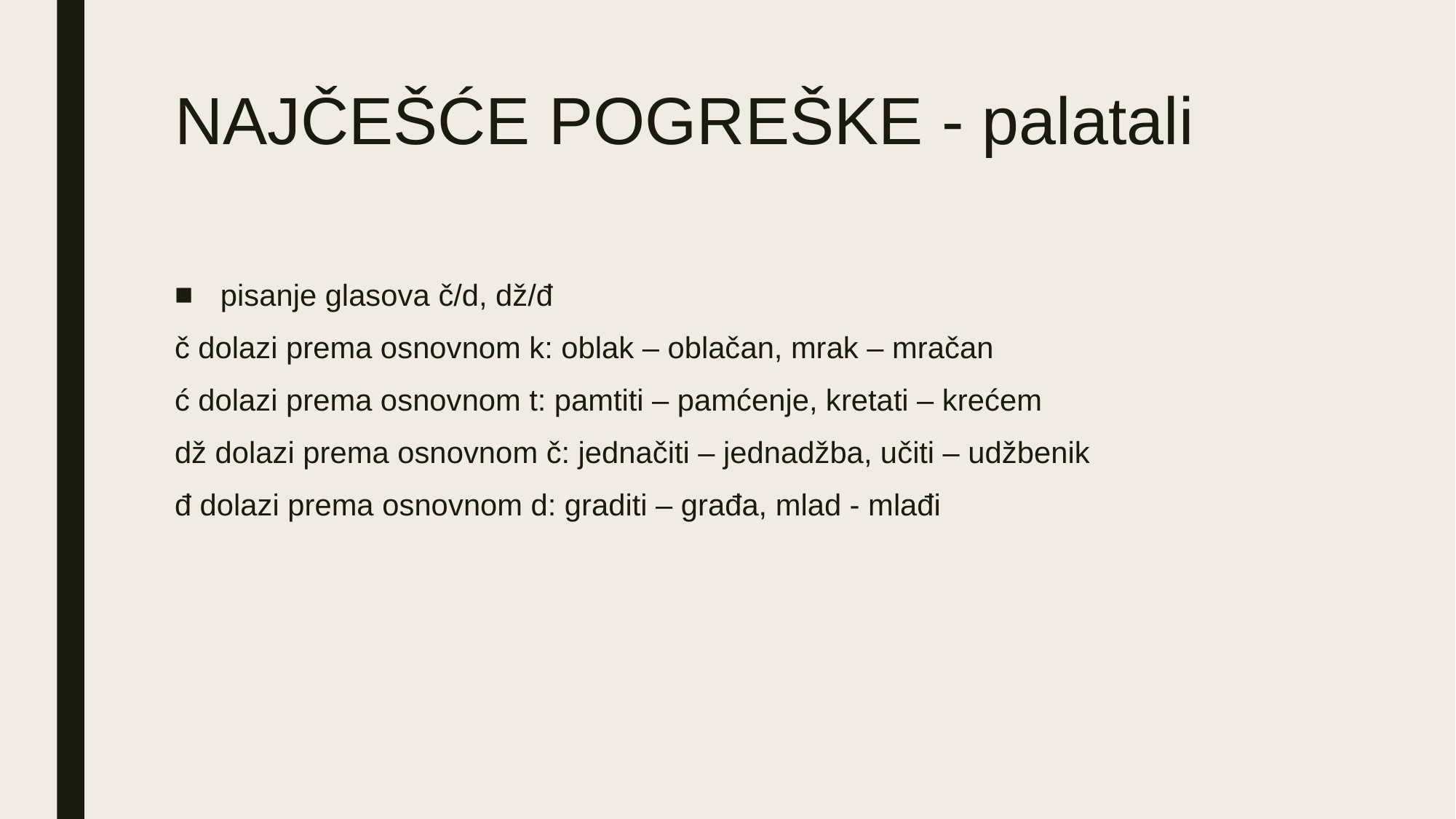

# NAJČEŠĆE POGREŠKE - palatali
pisanje glasova č/d, dž/đ
č dolazi prema osnovnom k: oblak – oblačan, mrak – mračan
ć dolazi prema osnovnom t: pamtiti – pamćenje, kretati – krećem
dž dolazi prema osnovnom č: jednačiti – jednadžba, učiti – udžbenik
đ dolazi prema osnovnom d: graditi – građa, mlad - mlađi